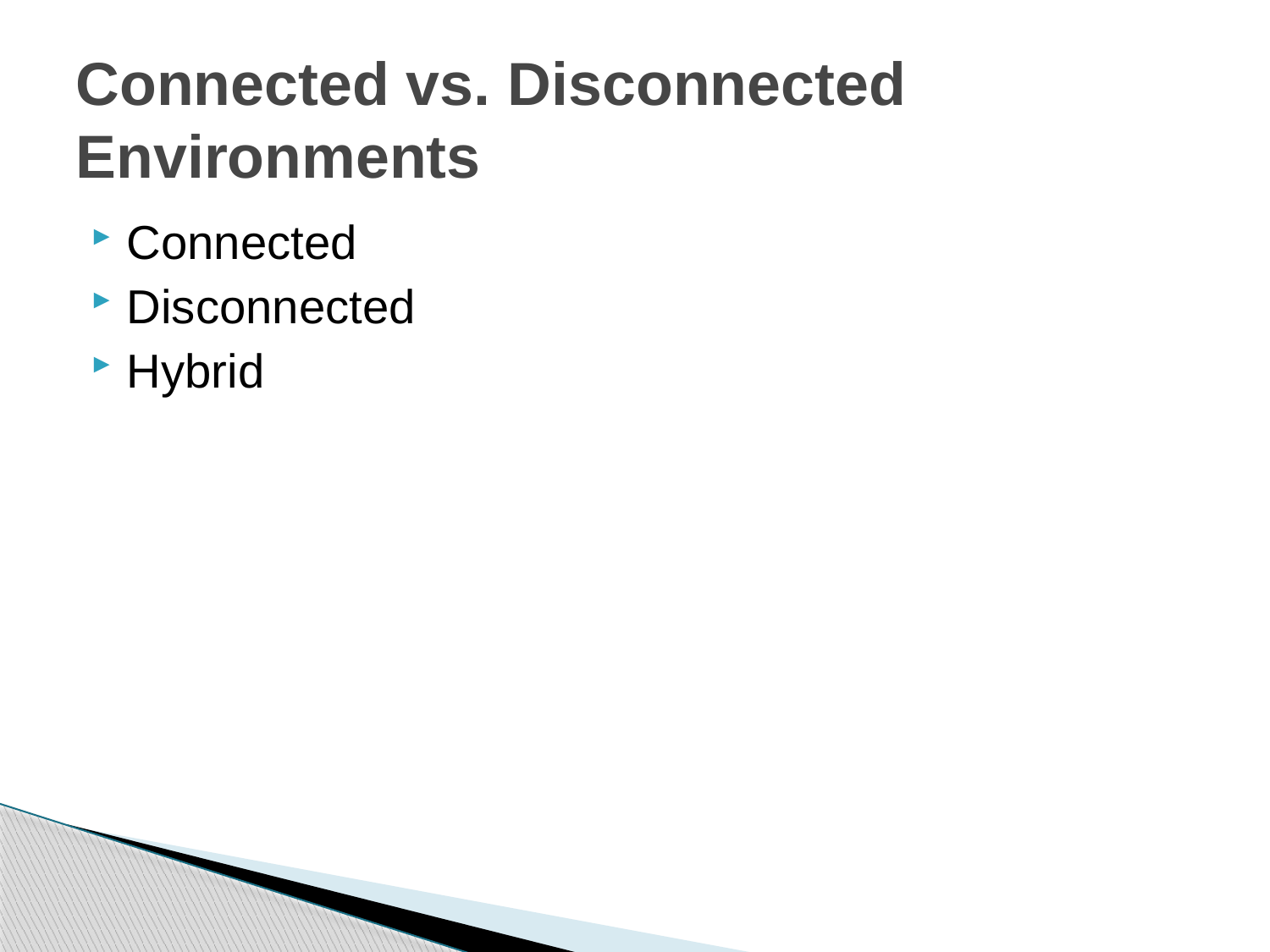

# Connected vs. Disconnected Environments
Connected
Disconnected
Hybrid